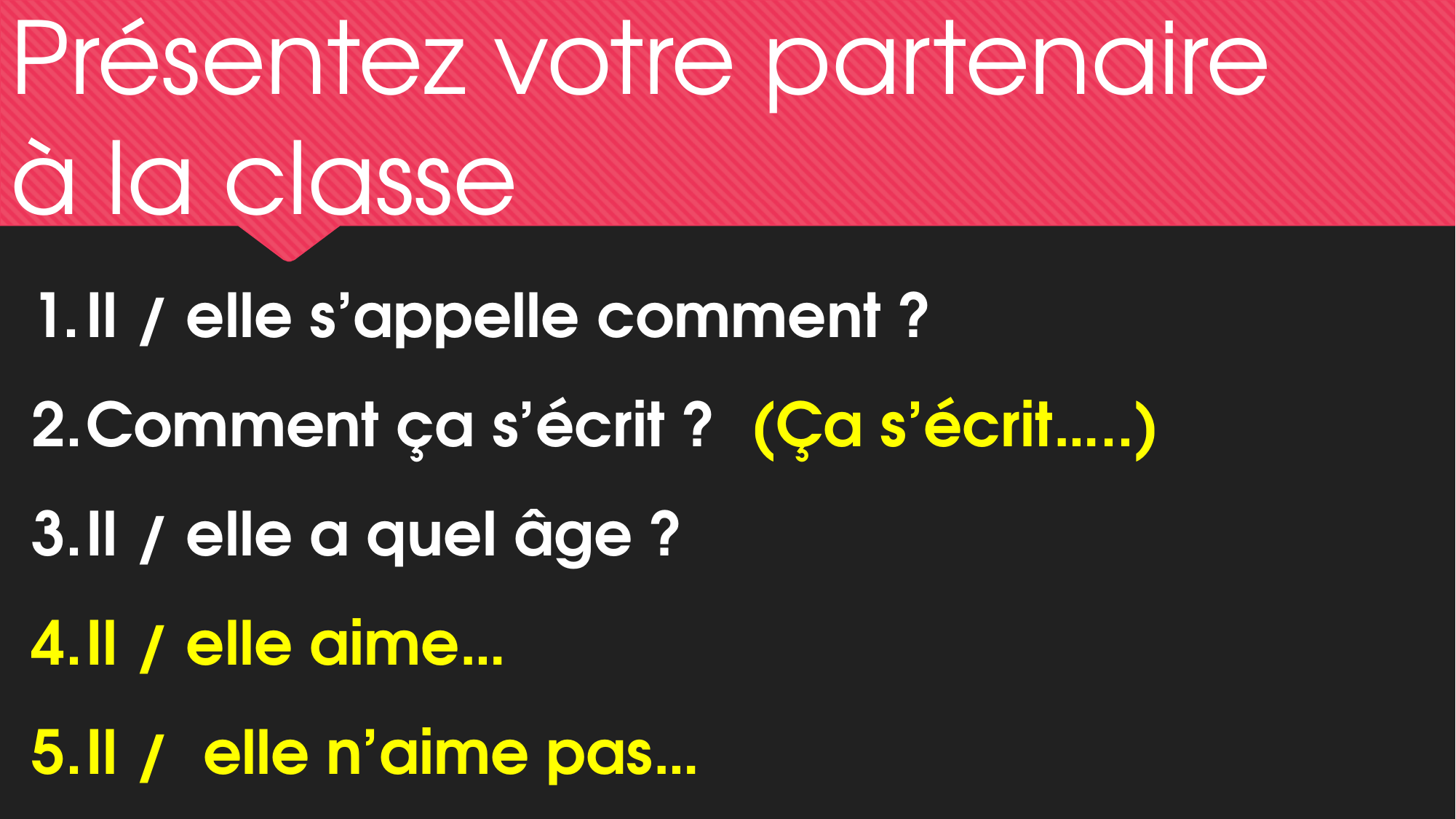

Présentez votre partenaire à la classe
Il / elle s’appelle comment ?

Comment ça s’écrit ?  (Ça s’écrit…..)

Il / elle a quel âge ?

Il / elle aime…

Il /  elle n’aime pas…